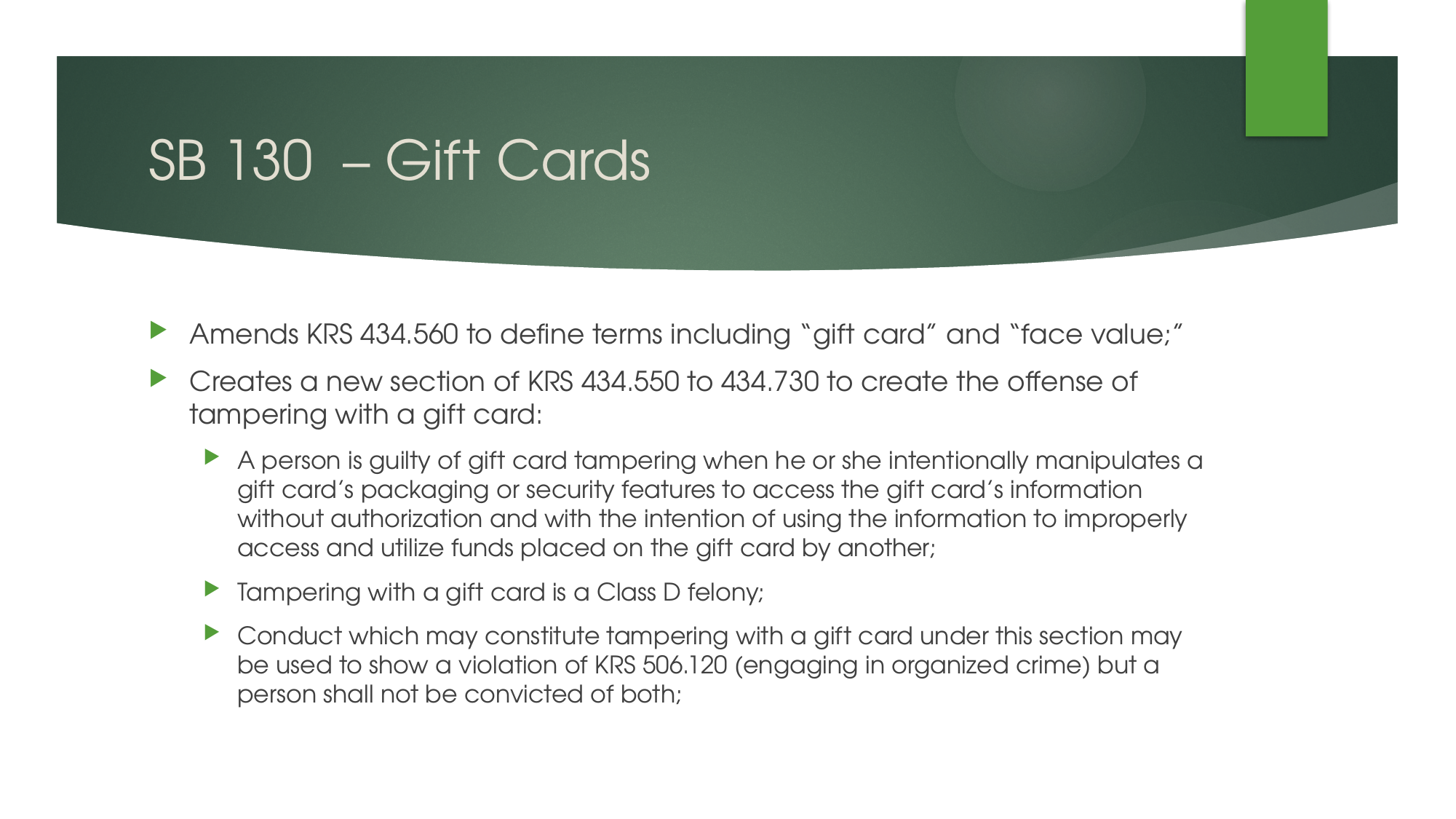

# SB 130  – Gift Cards
Amends KRS 434.560 to define terms including “gift card” and “face value;”
Creates a new section of KRS 434.550 to 434.730 to create the offense of tampering with a gift card:
A person is guilty of gift card tampering when he or she intentionally manipulates a gift card’s packaging or security features to access the gift card’s information without authorization and with the intention of using the information to improperly access and utilize funds placed on the gift card by another;
Tampering with a gift card is a Class D felony;
Conduct which may constitute tampering with a gift card under this section may be used to show a violation of KRS 506.120 (engaging in organized crime) but a person shall not be convicted of both;